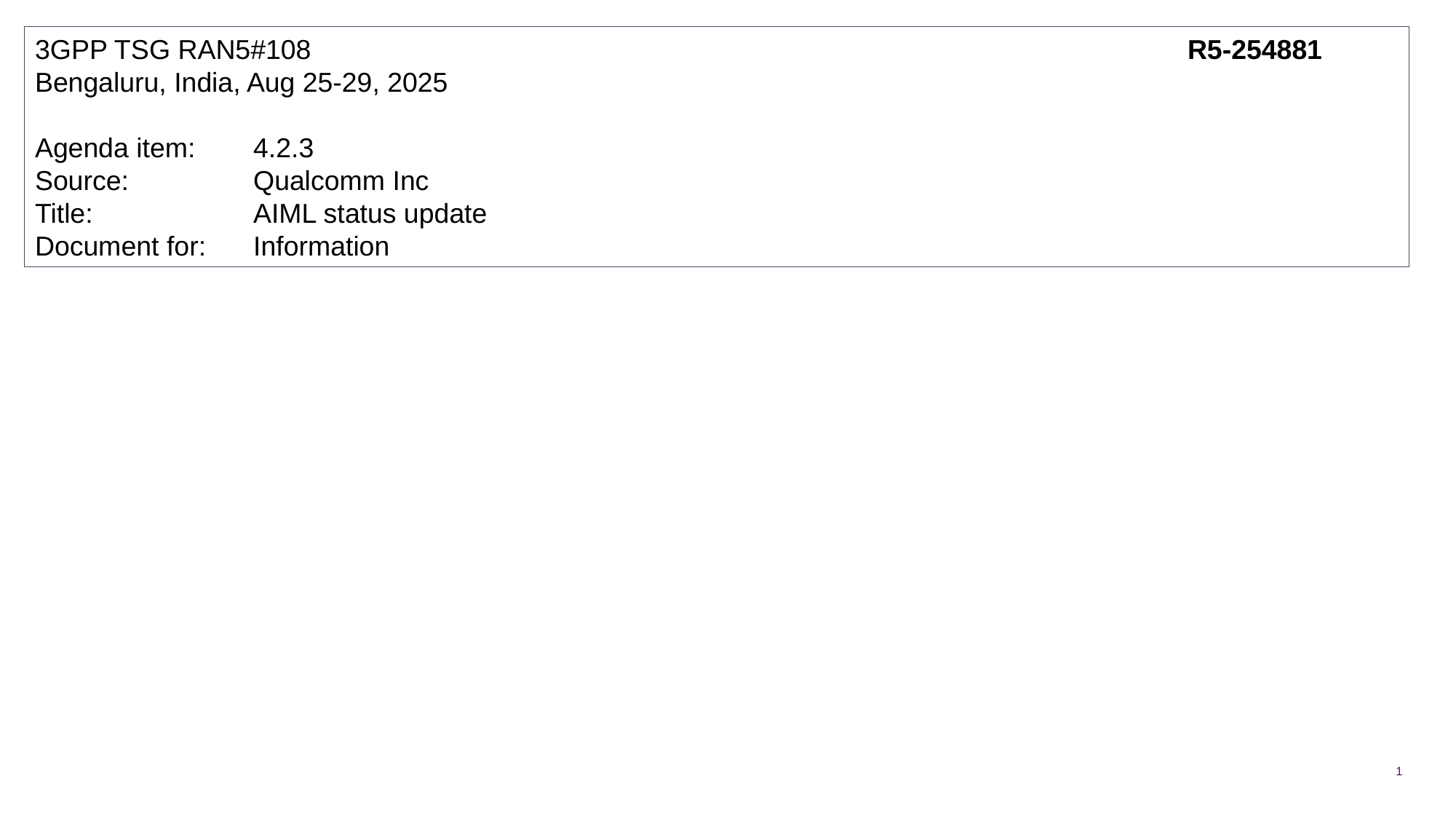

3GPP TSG RAN5#108								        R5-254881
Bengaluru, India, Aug 25-29, 2025

Agenda item: 	4.2.3
Source:		Qualcomm Inc
Title:		AIML status update
Document for:	Information